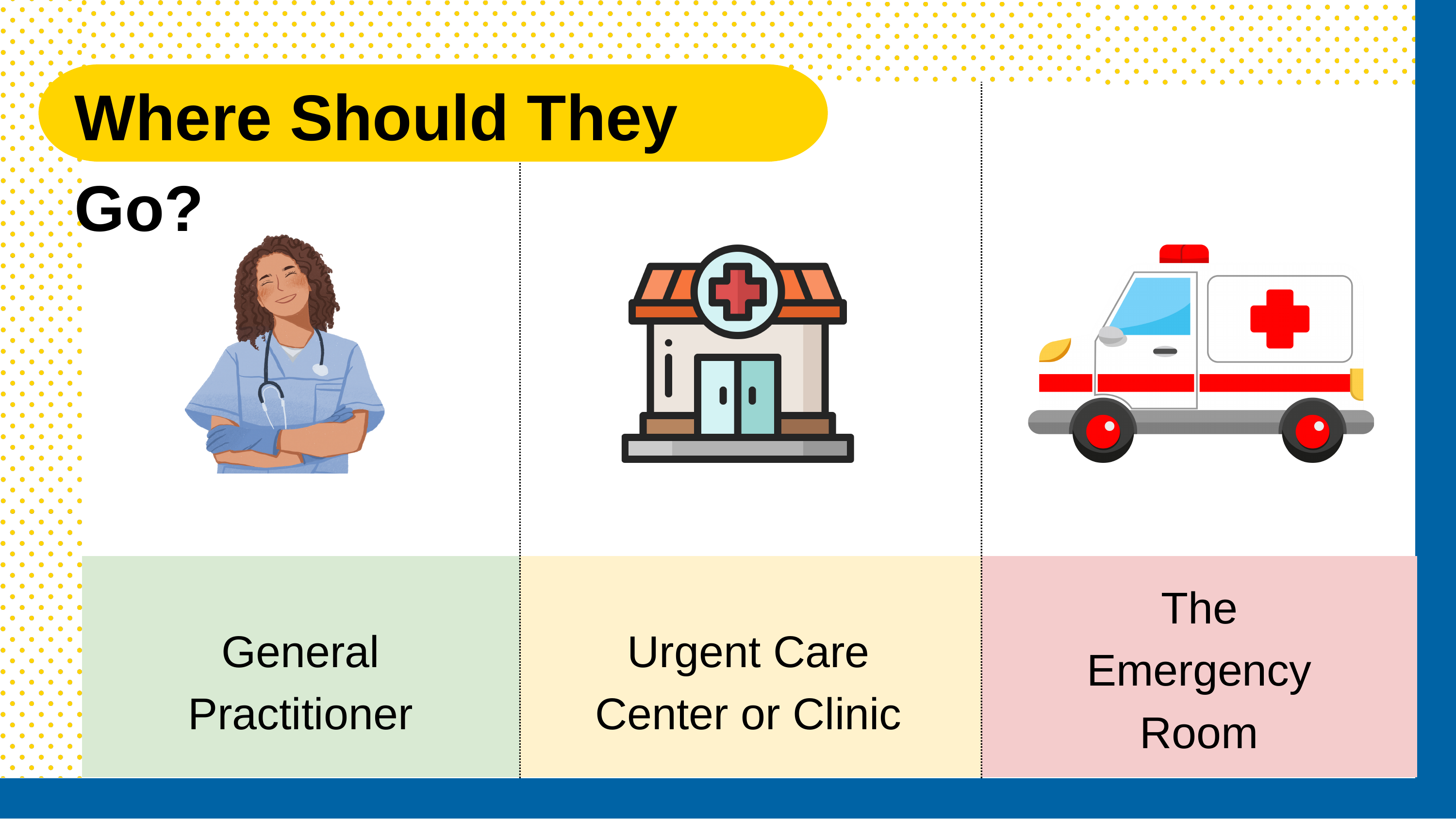

Where Should They Go?

The Emergency Room
General
Practitioner
Urgent Care Center or Clinic